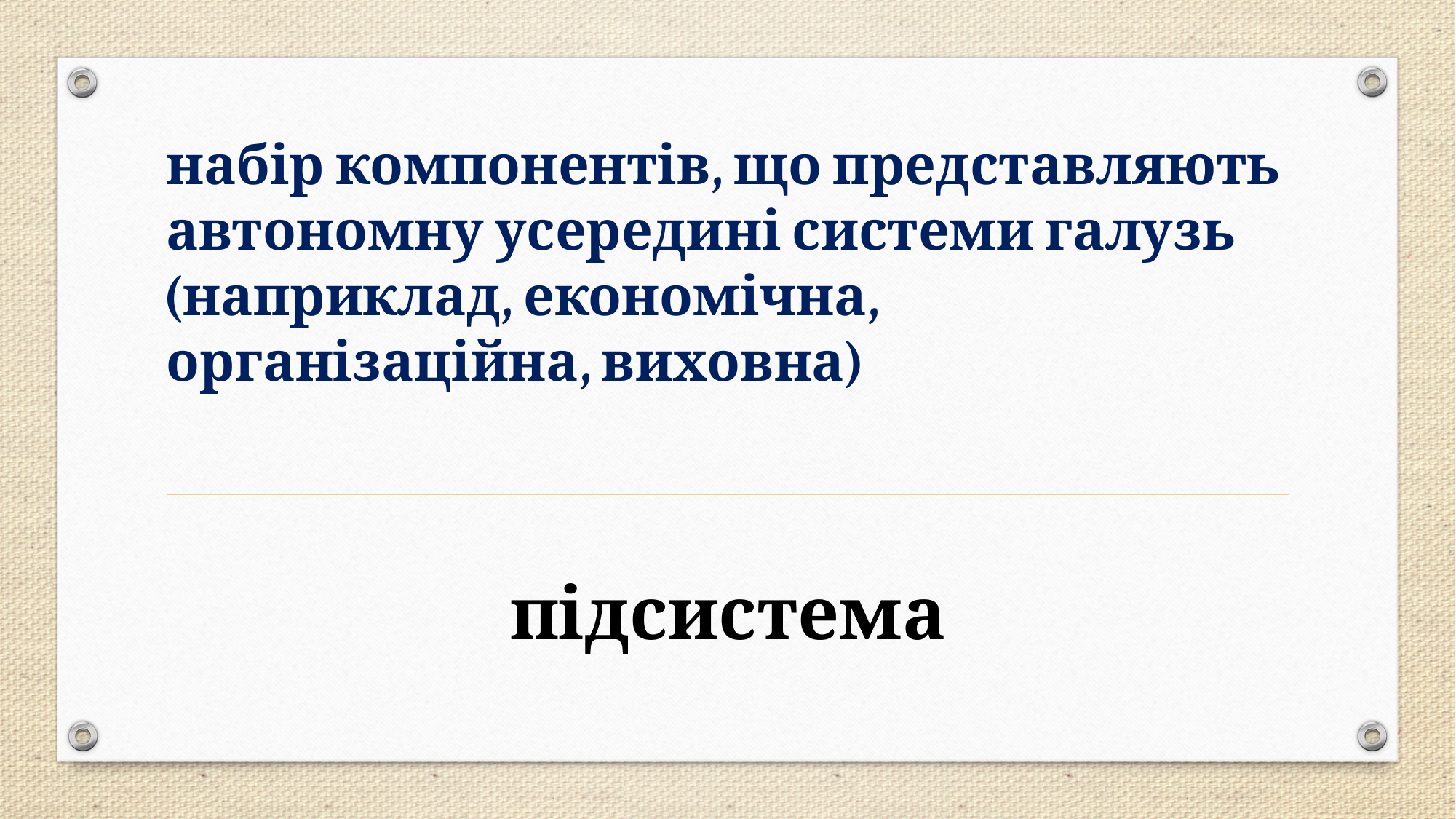

# набір компонентів, що представляють автономну усередині системи галузь (наприклад, економічна, організаційна, виховна)
підсистема